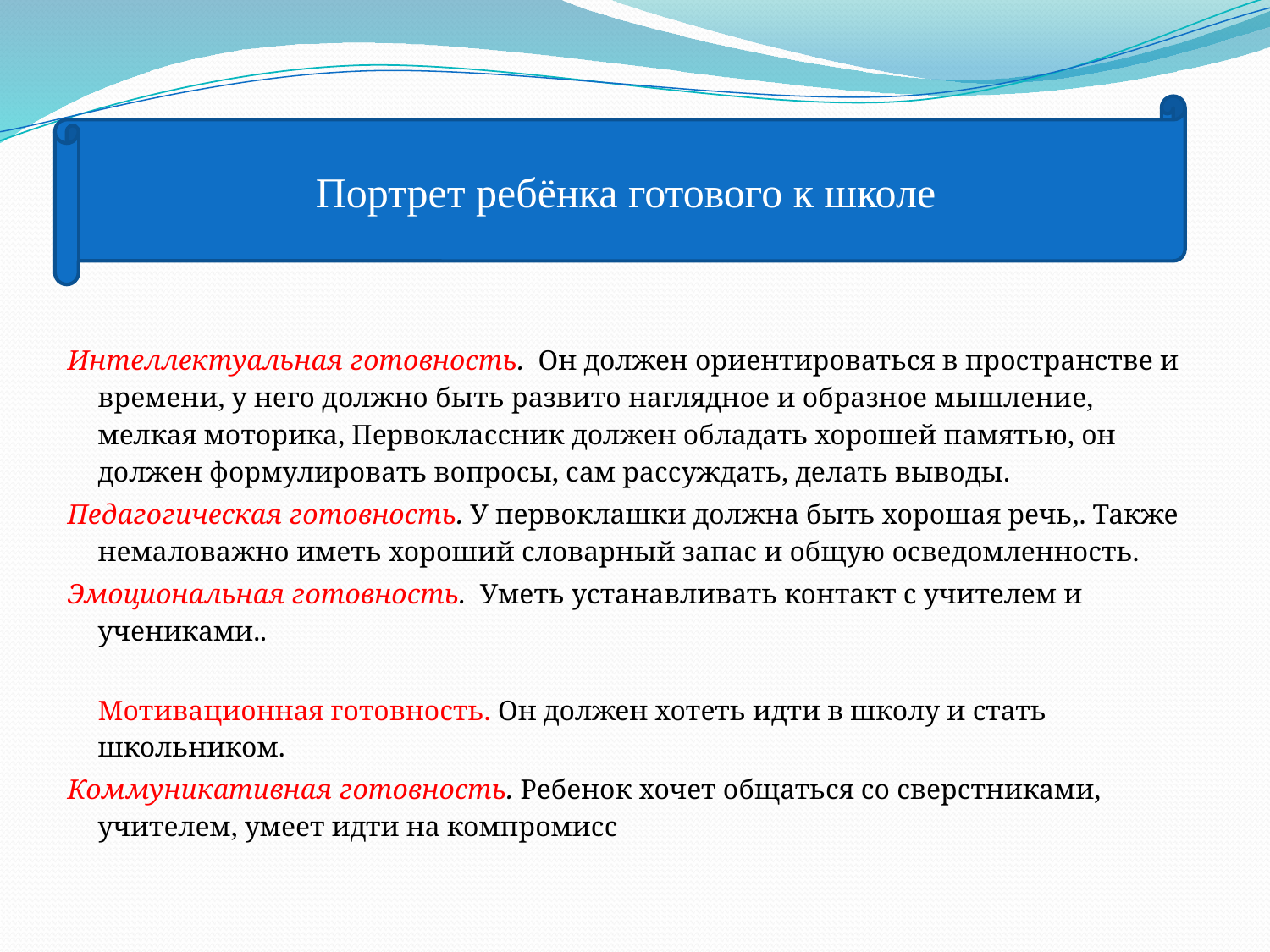

Портрет ребёнка готового к школе

Интеллектуальная готовность.  Он должен ориентироваться в пространстве и времени, у него должно быть развито наглядное и образное мышление, мелкая моторика, Первоклассник должен обладать хорошей памятью, он должен формулировать вопросы, сам рассуждать, делать выводы.
Педагогическая готовность. У первоклашки должна быть хорошая речь,. Также немаловажно иметь хороший словарный запас и общую осведомленность.
Эмоциональная готовность.  Уметь устанавливать контакт с учителем и учениками..
Мотивационная готовность. Он должен хотеть идти в школу и стать школьником.
Коммуникативная готовность. Ребенок хочет общаться со сверстниками, учителем, умеет идти на компромисс